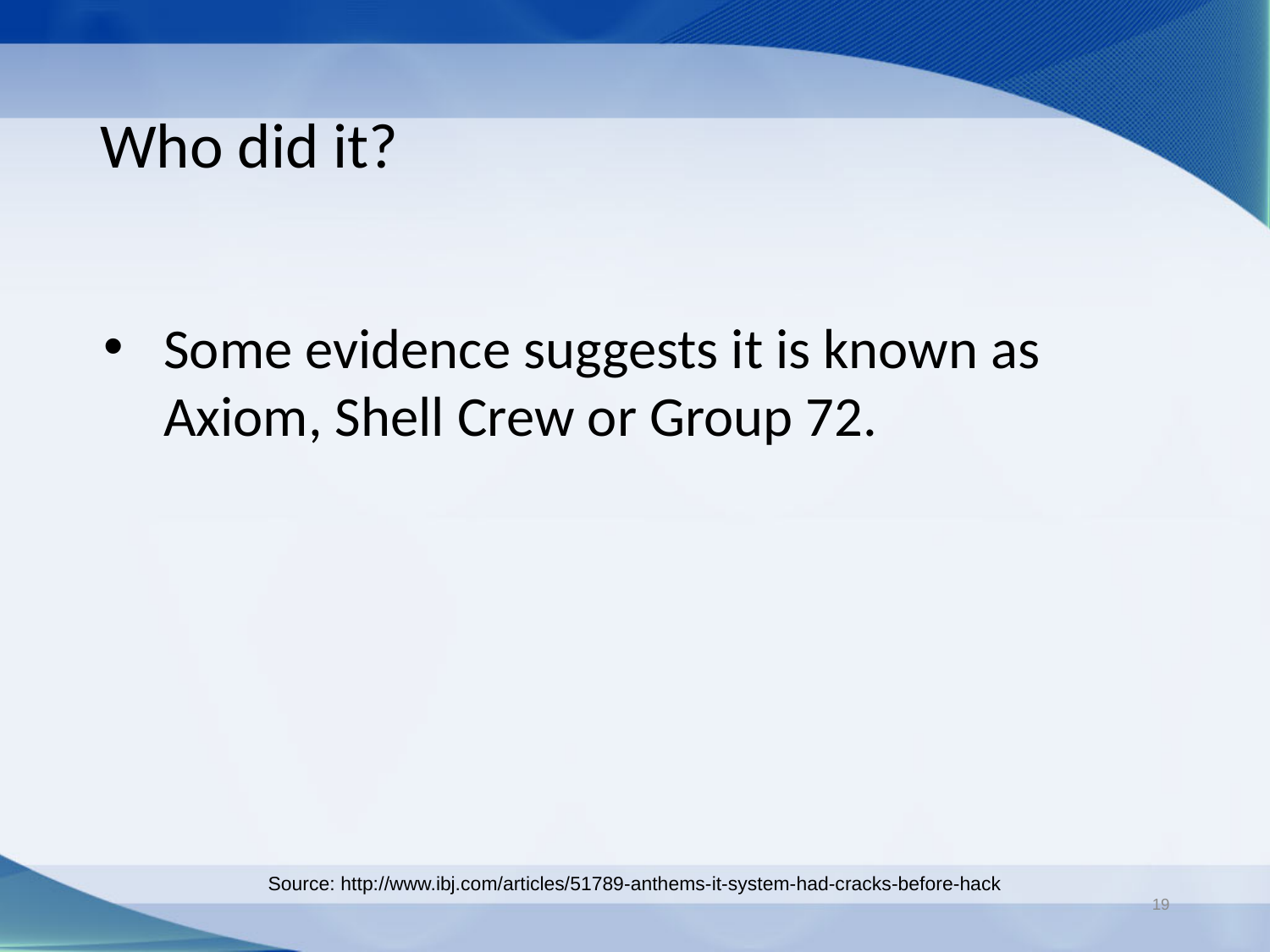

# Who did it?
Some evidence suggests it is known as Axiom, Shell Crew or Group 72.

Source: http://www.ibj.com/articles/51789-anthems-it-system-had-cracks-before-hack
19